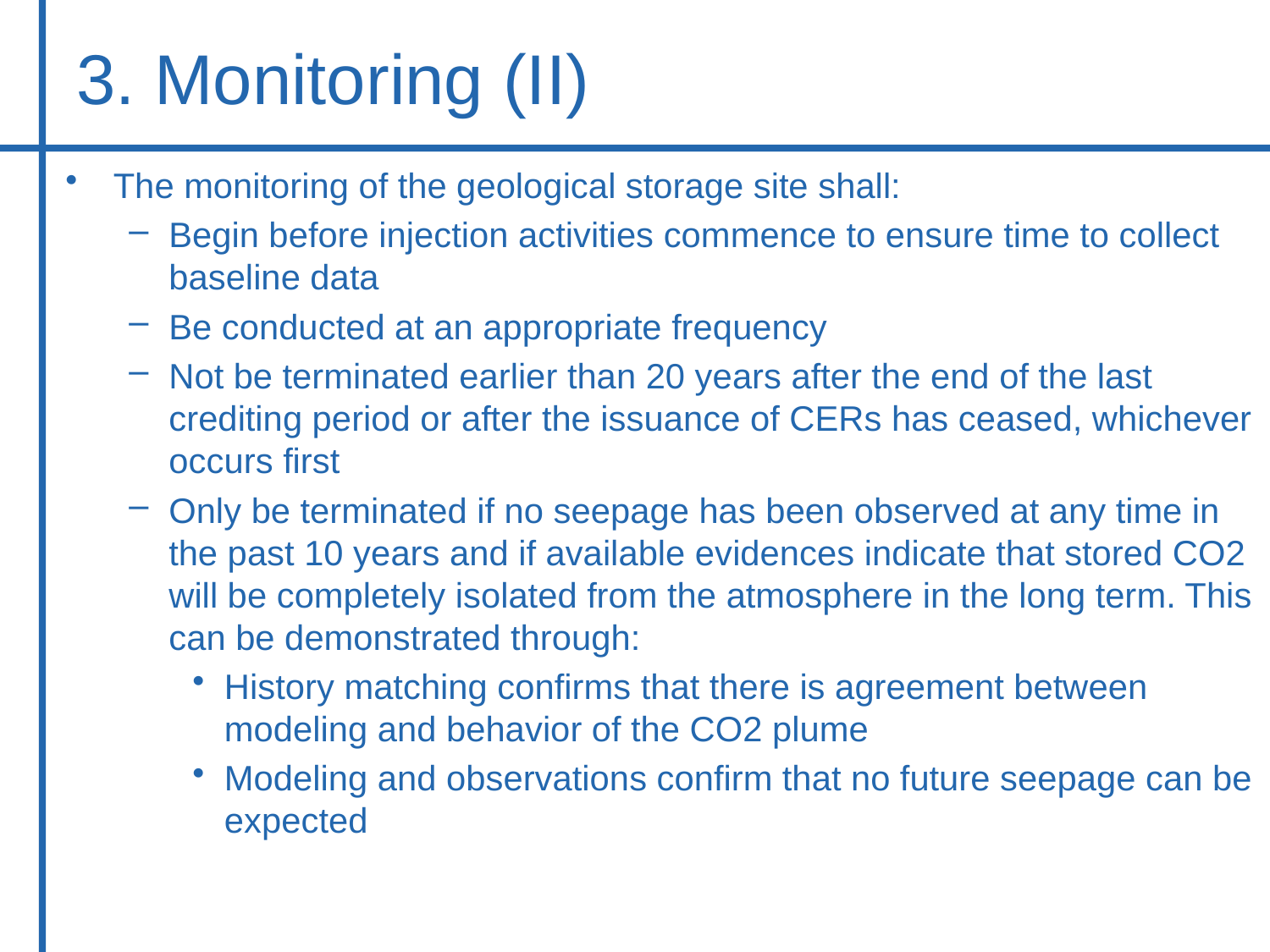

# 3. Monitoring (II)
The monitoring of the geological storage site shall:
Begin before injection activities commence to ensure time to collect baseline data
Be conducted at an appropriate frequency
Not be terminated earlier than 20 years after the end of the last crediting period or after the issuance of CERs has ceased, whichever occurs first
Only be terminated if no seepage has been observed at any time in the past 10 years and if available evidences indicate that stored CO2 will be completely isolated from the atmosphere in the long term. This can be demonstrated through:
History matching confirms that there is agreement between modeling and behavior of the CO2 plume
Modeling and observations confirm that no future seepage can be expected